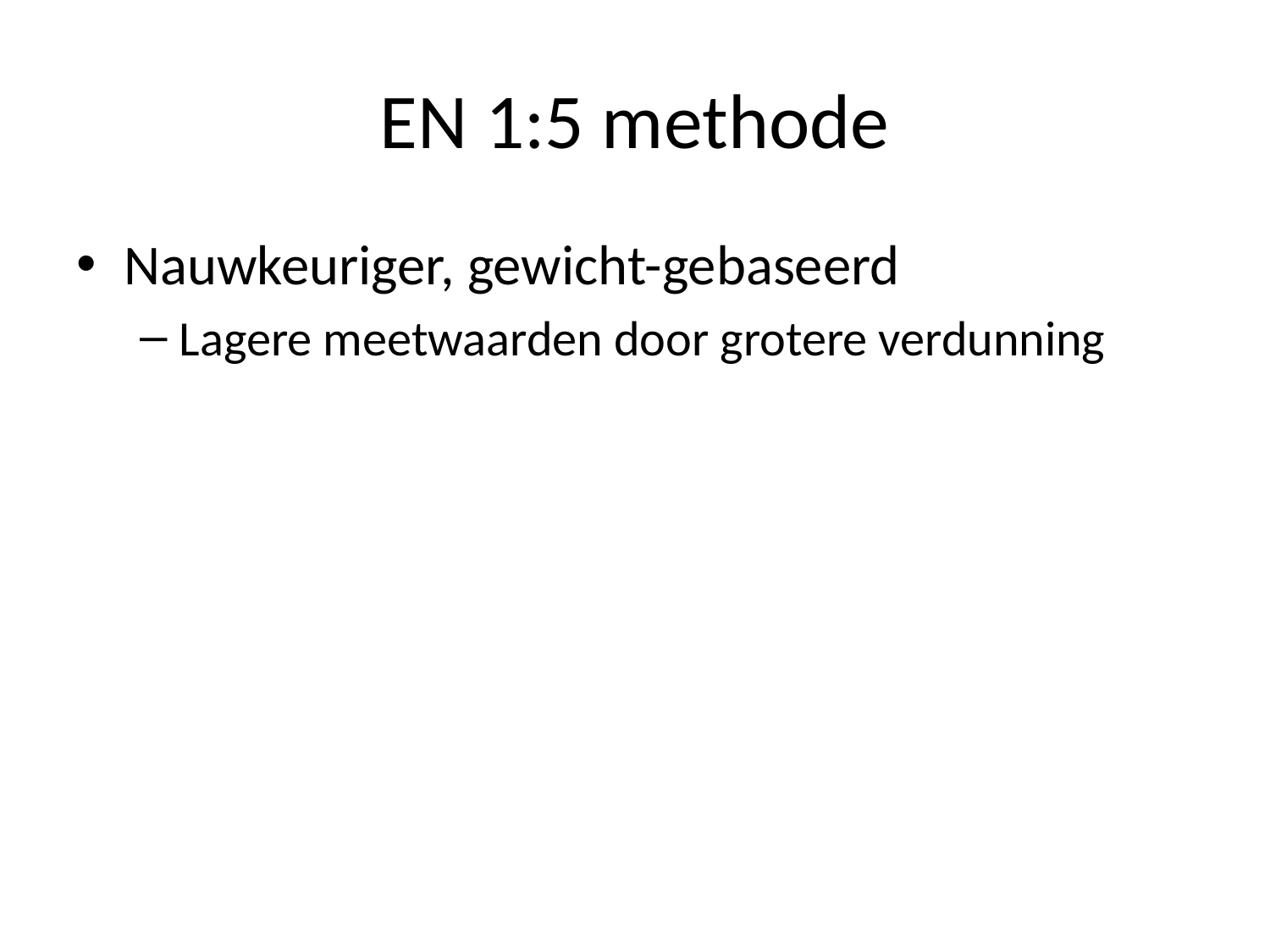

# EN 1:5 methode
Nauwkeuriger, gewicht-gebaseerd
Lagere meetwaarden door grotere verdunning